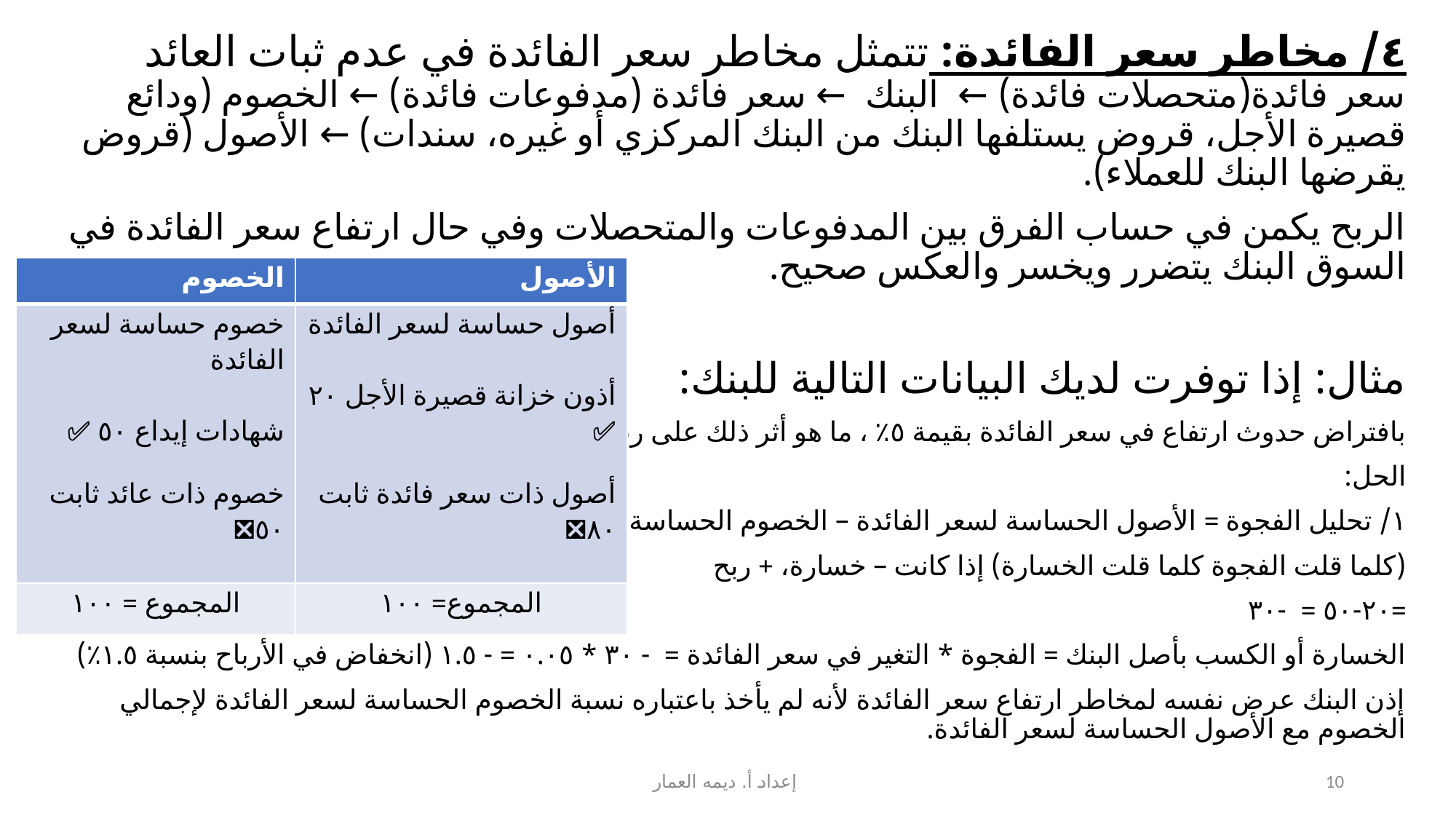

٤/ مخاطر سعر الفائدة: تتمثل مخاطر سعر الفائدة في عدم ثبات العائد
سعر فائدة(متحصلات فائدة) ←  البنك  ← سعر فائدة (مدفوعات فائدة) ← الخصوم (ودائع قصيرة الأجل، قروض يستلفها البنك من البنك المركزي أو غيره، سندات) ← الأصول (قروض يقرضها البنك للعملاء).
الربح يكمن في حساب الفرق بين المدفوعات والمتحصلات وفي حال ارتفاع سعر الفائدة في السوق البنك يتضرر ويخسر والعكس صحيح.

مثال: إذا توفرت لديك البيانات التالية للبنك:
بافتراض حدوث ارتفاع في سعر الفائدة بقيمة ٥٪ ، ما هو أثر ذلك على ربح البنك ؟
الحل:
١/ تحليل الفجوة = الأصول الحساسة لسعر الفائدة – الخصوم الحساسة لسعر الفائدة
(كلما قلت الفجوة كلما قلت الخسارة) إذا كانت – خسارة، + ربح
=٢٠-٥٠ =  -٣٠
الخسارة أو الكسب بأصل البنك = الفجوة * التغير في سعر الفائدة =  - ٣٠ * ٠.٠٥ = - ١.٥ (انخفاض في الأرباح بنسبة ١.٥٪)
إذن البنك عرض نفسه لمخاطر ارتفاع سعر الفائدة لأنه لم يأخذ باعتباره نسبة الخصوم الحساسة لسعر الفائدة لإجمالي الخصوم مع الأصول الحساسة لسعر الفائدة.

#
| الخصوم | الأصول |
| --- | --- |
| خصوم حساسة لسعر الفائدة شهادات إيداع ٥٠ ✅ خصوم ذات عائد ثابت ٥٠❎ | أصول حساسة لسعر الفائدة أذون خزانة قصيرة الأجل ٢٠ ✅ أصول ذات سعر فائدة ثابت ٨٠❎ |
| المجموع = ١٠٠ | المجموع= ١٠٠ |
إعداد أ. ديمه العمار
10